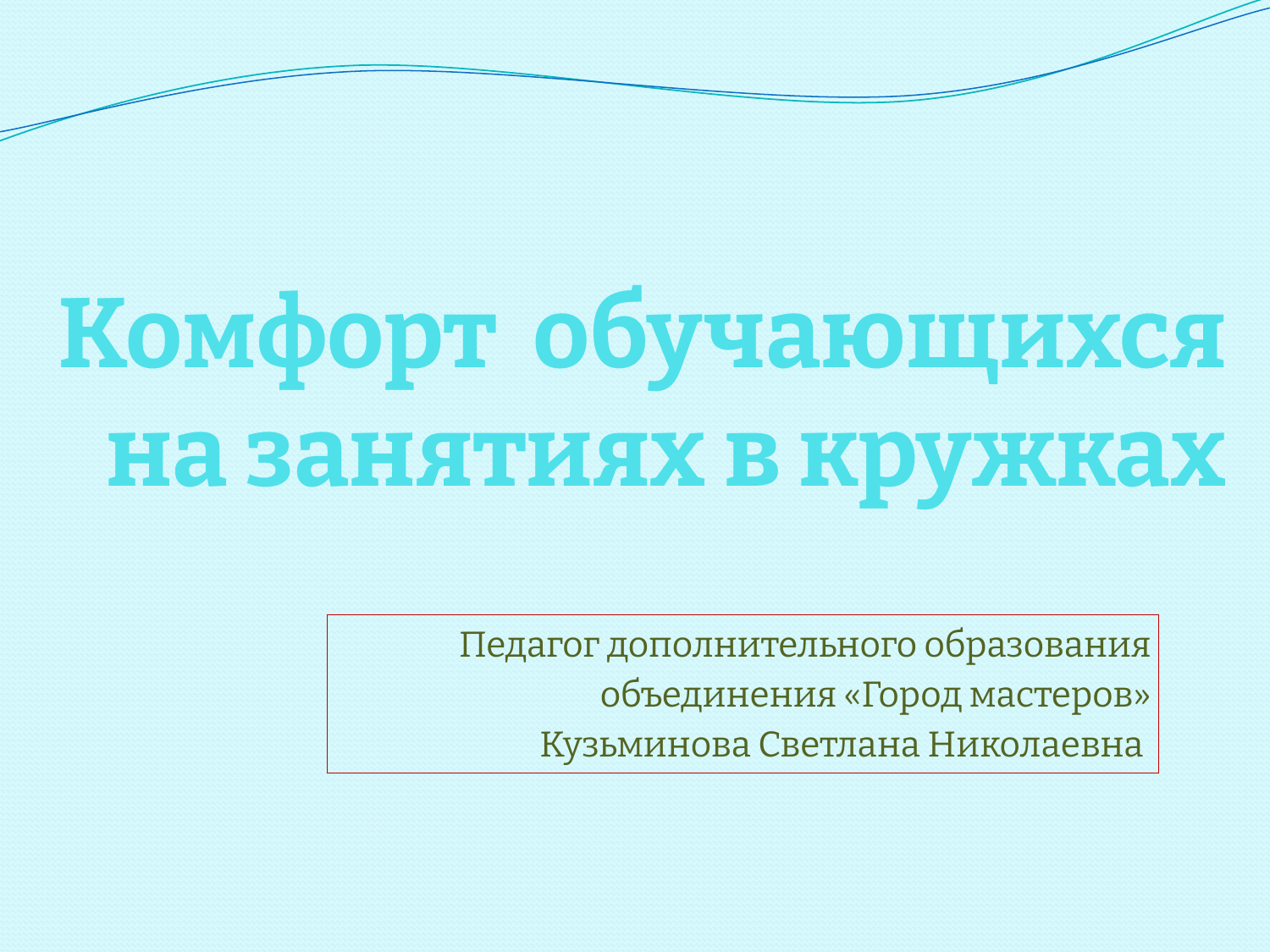

# Комфорт  обучающихся на занятиях в кружках
Педагог дополнительного образования
объединения «Город мастеров»
Кузьминова Светлана Николаевна
www.sliderpoint.org